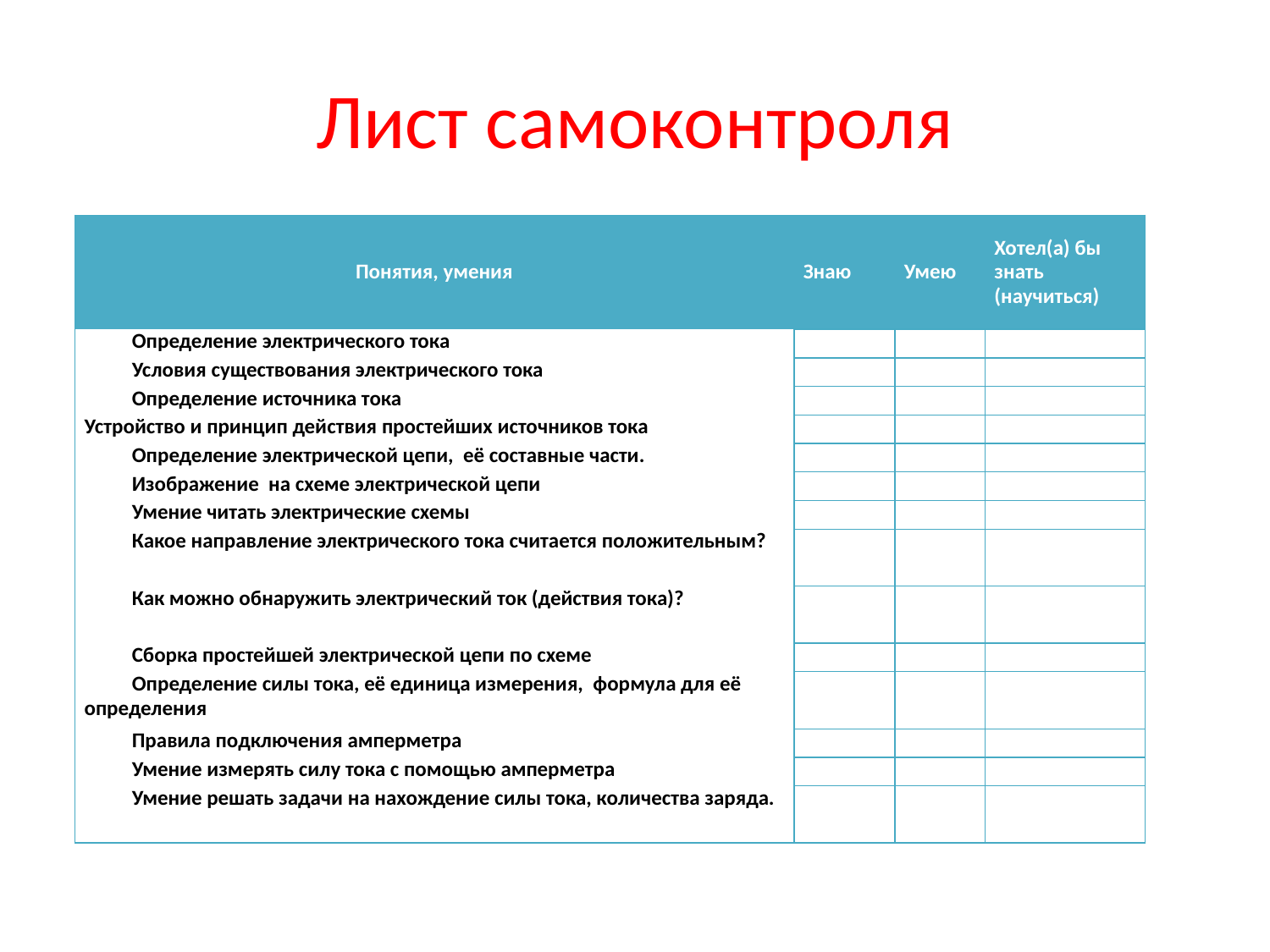

# Лист самоконтроля
| Понятия, умения | Знаю | Умею | Хотел(а) бы знать (научиться) |
| --- | --- | --- | --- |
| Определение электрического тока |  |  |  |
| Условия существования электрического тока |  |  |  |
| Определение источника тока |  |  |  |
| Устройство и принцип действия простейших источников тока |  |  |  |
| Определение электрической цепи, её составные части. |  |  |  |
| Изображение на схеме электрической цепи |  |  |  |
| Умение читать электрические схемы |  |  |  |
| Какое направление электрического тока считается положительным? |  |  |  |
| Как можно обнаружить электрический ток (действия тока)? |  |  |  |
| Сборка простейшей электрической цепи по схеме |  |  |  |
| Определение силы тока, её единица измерения, формула для её определения |  |  |  |
| Правила подключения амперметра |  |  |  |
| Умение измерять силу тока с помощью амперметра |  |  |  |
| Умение решать задачи на нахождение силы тока, количества заряда. |  |  |  |